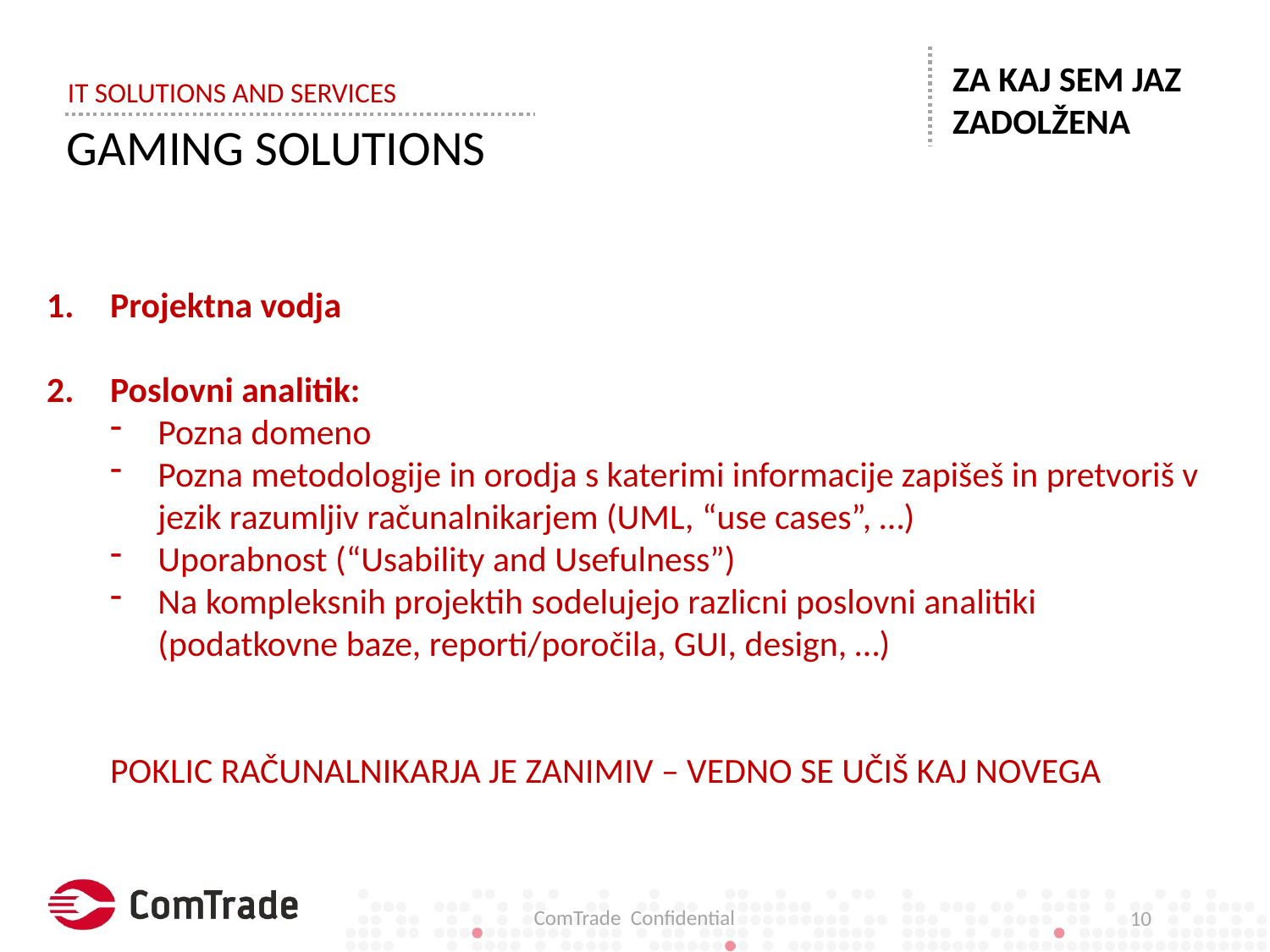

IT SOLUTIONS AND SERVICES
ZA KAJ SEM JAZ ZADOLŽENA
GAMING SOLUTIONS
Projektna vodja
Poslovni analitik:
Pozna domeno
Pozna metodologije in orodja s katerimi informacije zapišeš in pretvoriš v jezik razumljiv računalnikarjem (UML, “use cases”, …)
Uporabnost (“Usability and Usefulness”)
Na kompleksnih projektih sodelujejo razlicni poslovni analitiki
(podatkovne baze, reporti/poročila, GUI, design, …)
POKLIC RAČUNALNIKARJA JE ZANIMIV – VEDNO SE UČIŠ KAJ NOVEGA
ComTrade  Confidential
10